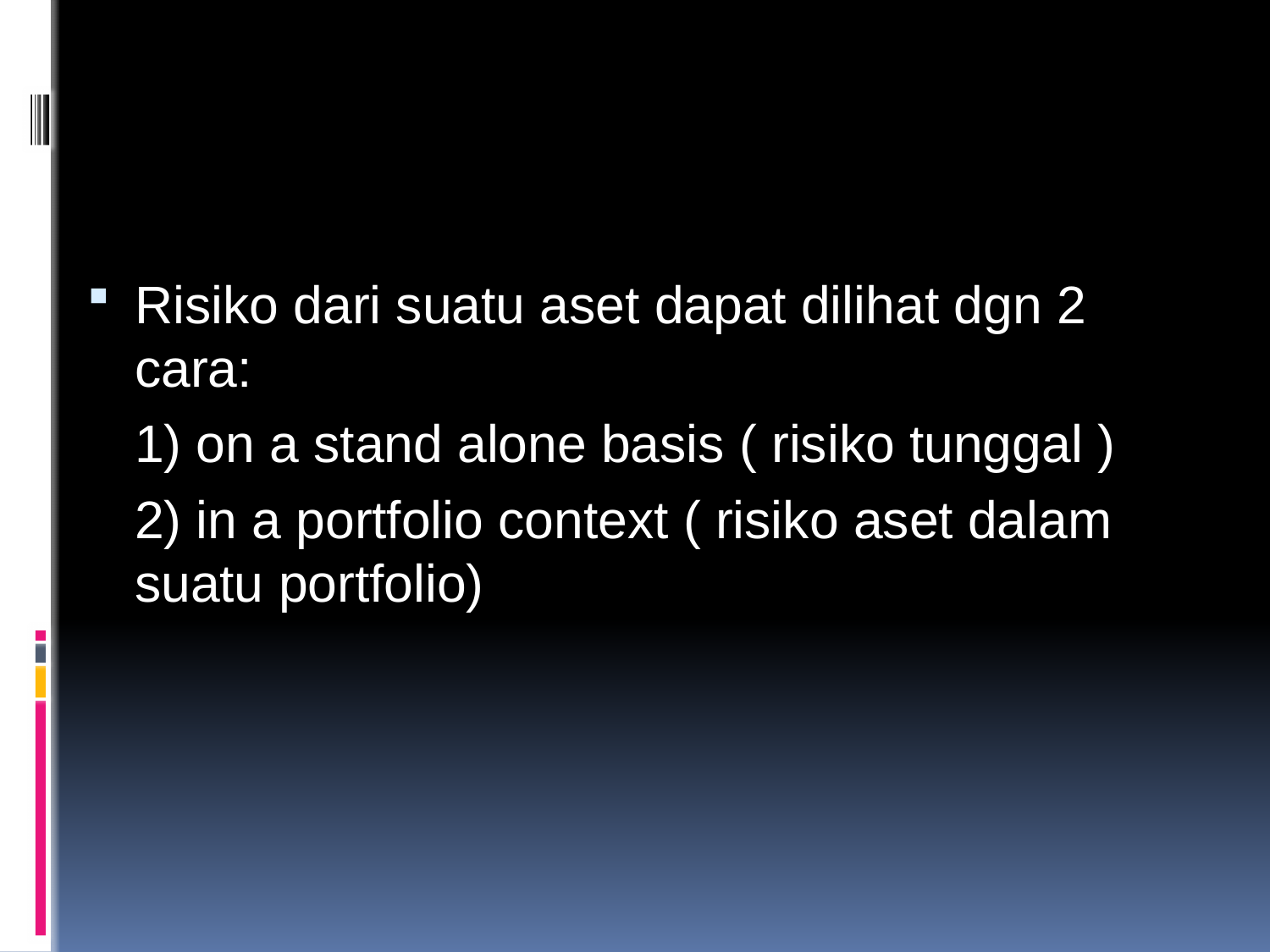

Risiko dari suatu aset dapat dilihat dgn 2 cara:
	1) on a stand alone basis ( risiko tunggal )
	2) in a portfolio context ( risiko aset dalam suatu portfolio)